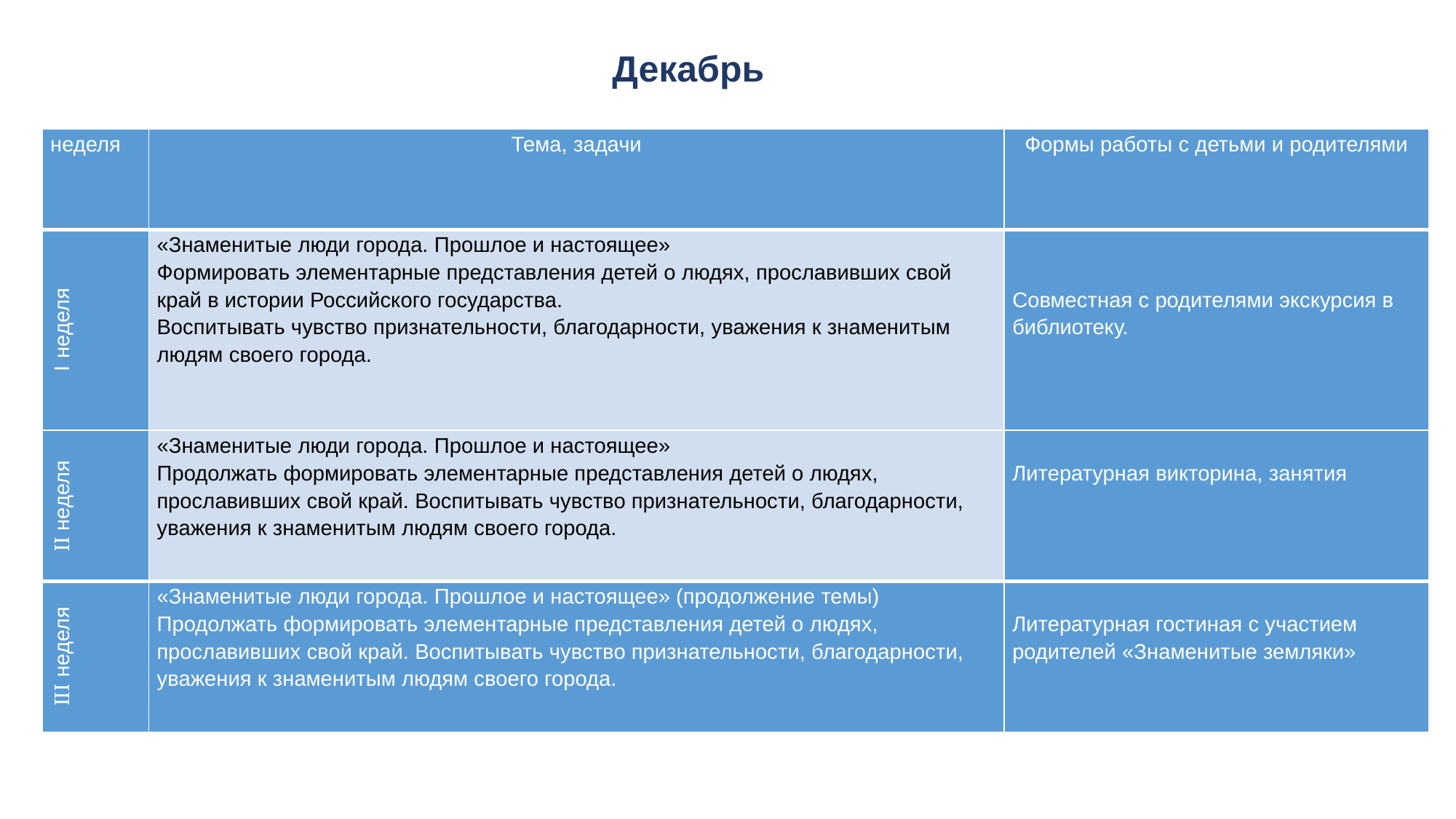

Декабрь
| неделя | Тема, задачи | Формы работы с детьми и родителями |
| --- | --- | --- |
| I неделя | «Знаменитые люди города. Прошлое и настоящее» Формировать элементарные представления детей о людях, прославивших свой край в истории Российского государства. Воспитывать чувство признательности, благодарности, уважения к знаменитым людям своего города. | Совместная с родителями экскурсия в библиотеку. |
| II неделя | «Знаменитые люди города. Прошлое и настоящее» Продолжать формировать элементарные представления детей о людях, прославивших свой край. Воспитывать чувство признательности, благодарности, уважения к знаменитым людям своего города. | Литературная викторина, занятия |
| III неделя | «Знаменитые люди города. Прошлое и настоящее» (продолжение темы) Продолжать формировать элементарные представления детей о людях, прославивших свой край. Воспитывать чувство признательности, благодарности, уважения к знаменитым людям своего города. | Литературная гостиная с участием родителей «Знаменитые земляки» |